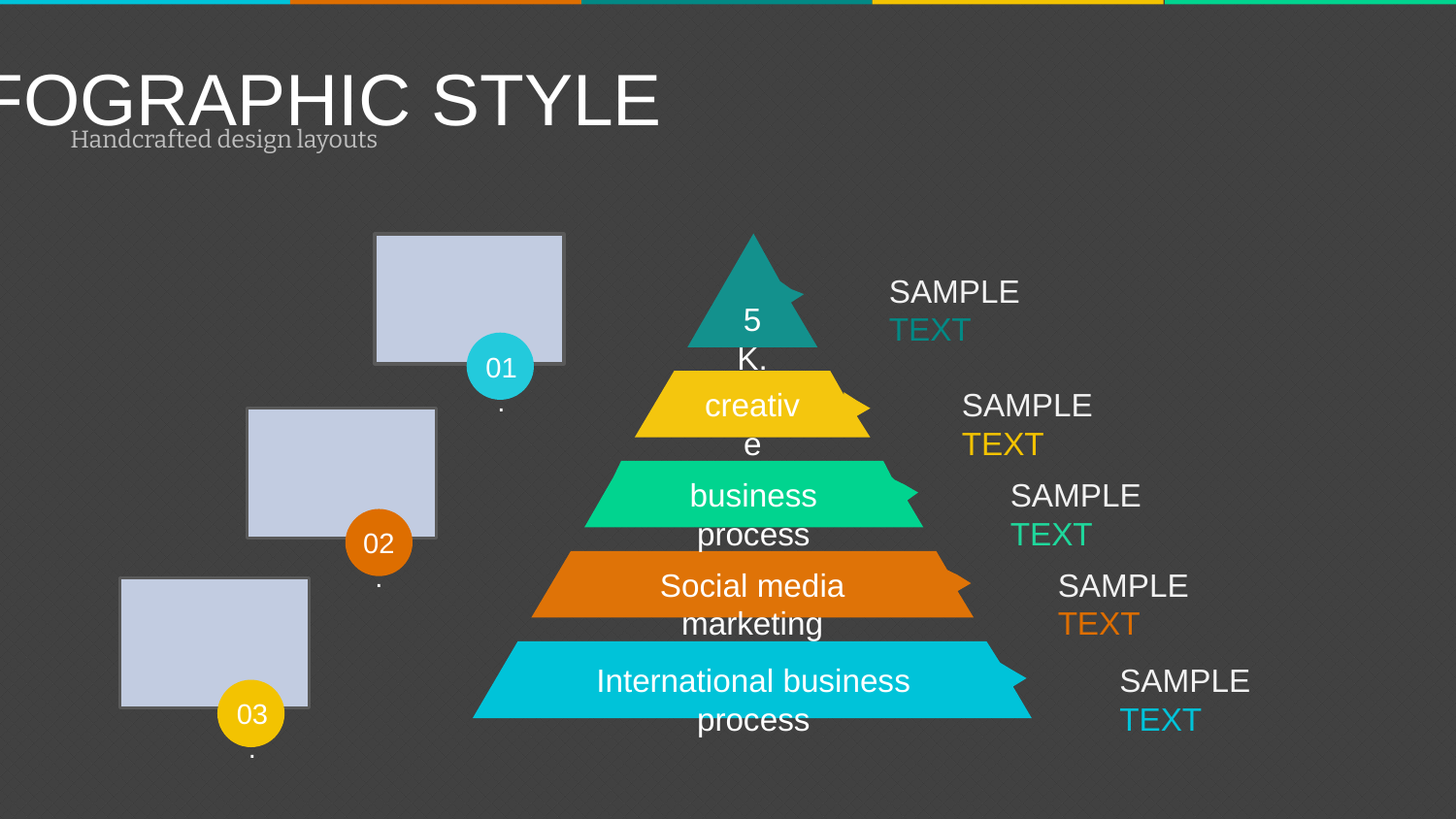

INFOGRAPHIC STYLE
Handcrafted design layouts

SAMPLE TEXT
5K.

01.

creative
SAMPLE TEXT

business process
SAMPLE TEXT

02.

Social media marketing
SAMPLE TEXT

International business process
SAMPLE TEXT

03.